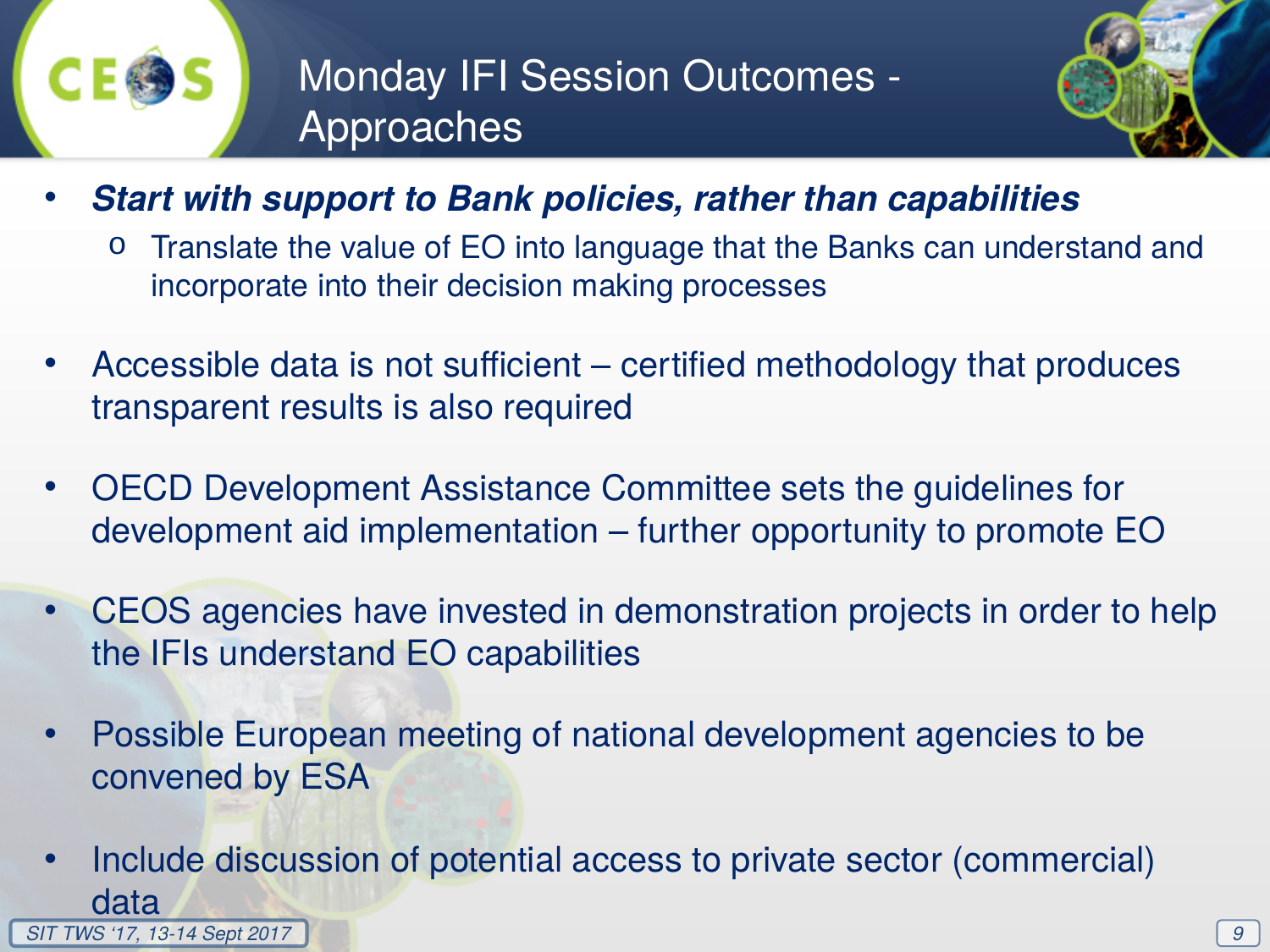

Monday IFI Session Outcomes - Approaches
Start with support to Bank policies, rather than capabilities
Translate the value of EO into language that the Banks can understand and incorporate into their decision making processes

Accessible data is not sufficient – certified methodology that produces transparent results is also required

OECD Development Assistance Committee sets the guidelines for development aid implementation – further opportunity to promote EO

CEOS agencies have invested in demonstration projects in order to help the IFIs understand EO capabilities

Possible European meeting of national development agencies to be convened by ESA

Include discussion of potential access to private sector (commercial) data
9